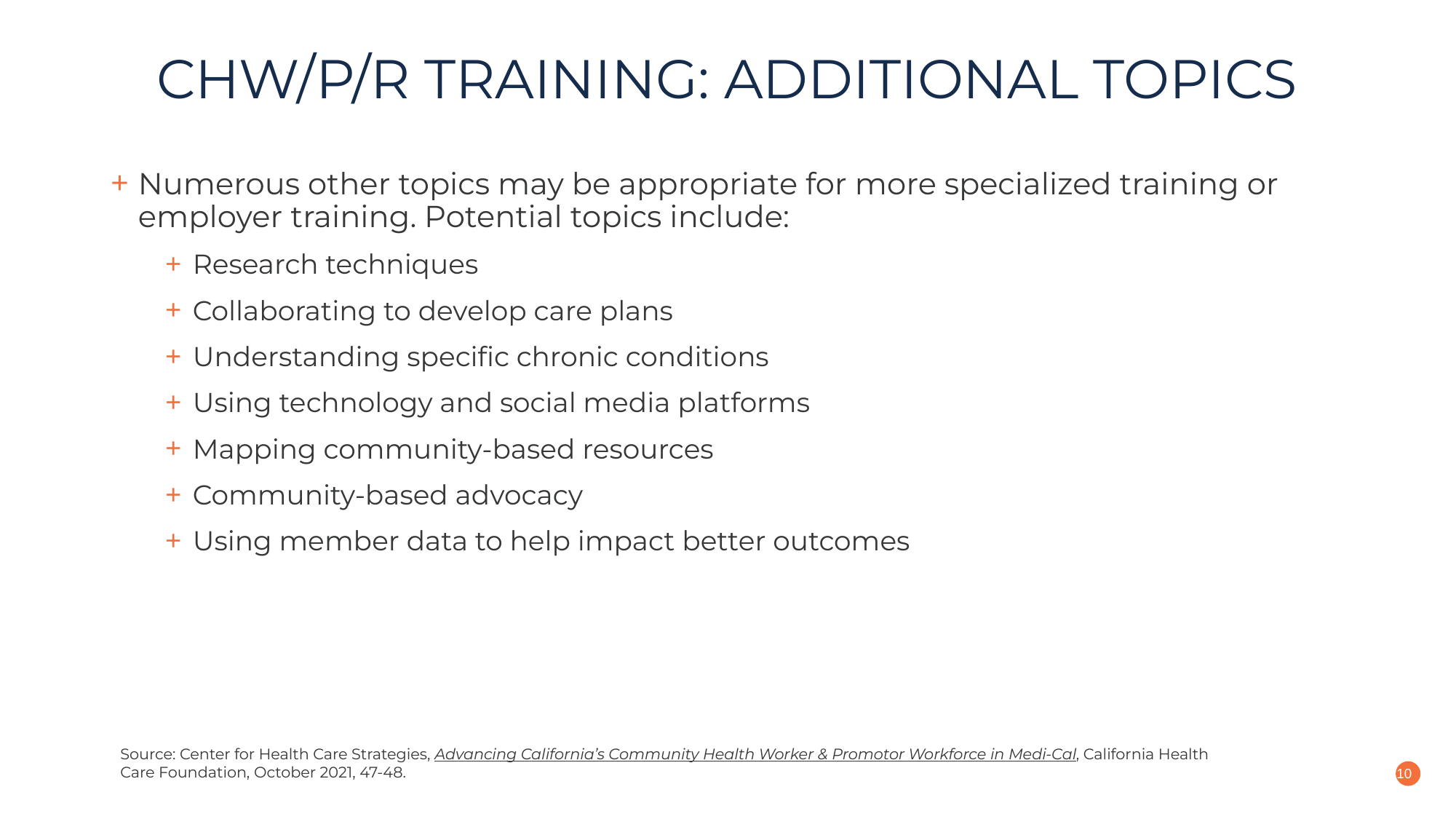

# CHW/P/R Training: Additional topics
Numerous other topics may be appropriate for more specialized training or employer training. Potential topics include:
Research techniques
Collaborating to develop care plans
Understanding specific chronic conditions
Using technology and social media platforms
Mapping community-based resources
Community-based advocacy
Using member data to help impact better outcomes
Source: Center for Health Care Strategies, Advancing California’s Community Health Worker & Promotor Workforce in Medi-Cal, California Health Care Foundation, October 2021, 47-48.